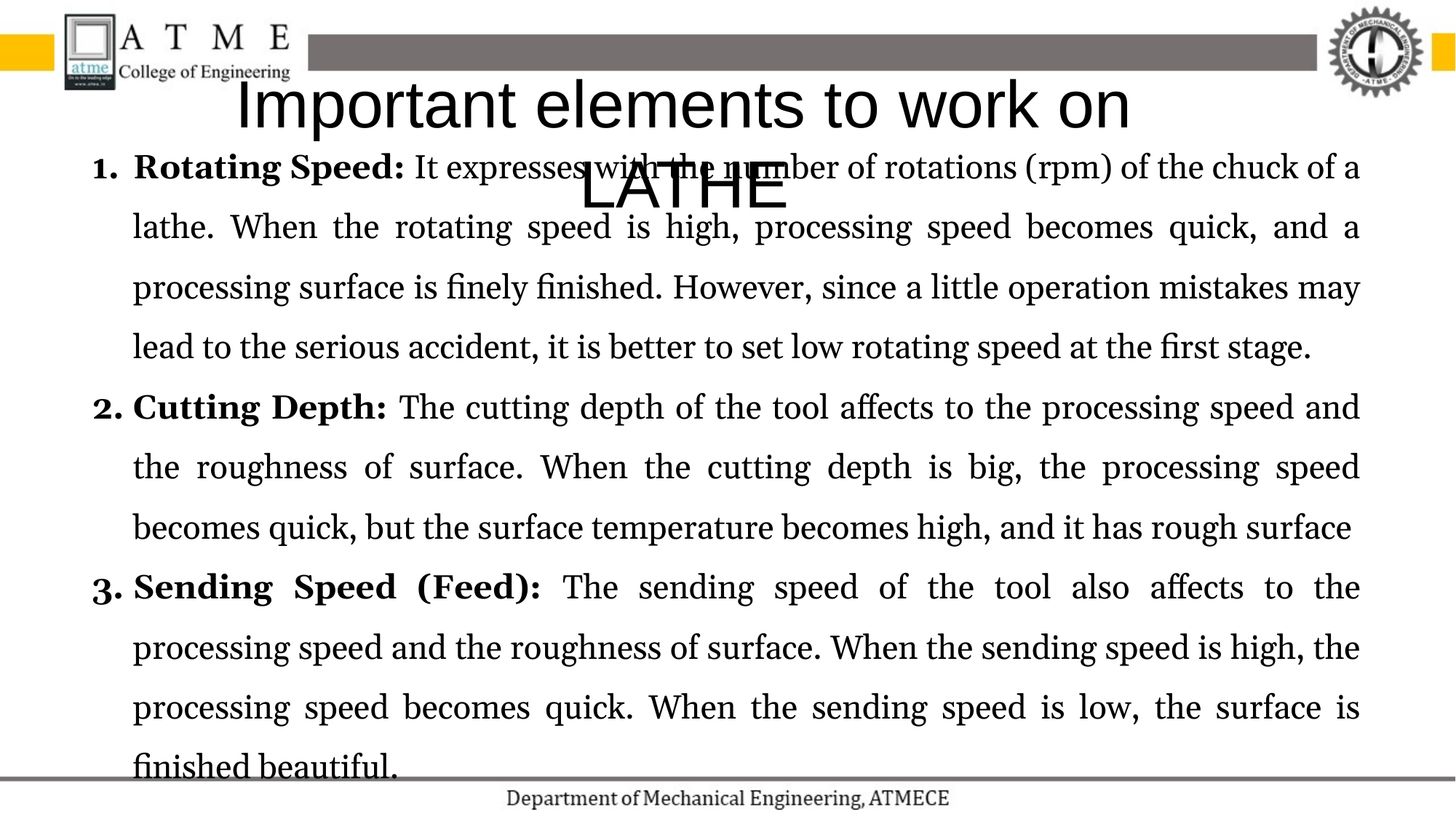

Important elements to work on LATHE

Rotating Speed: It expresses with the number of rotations (rpm) of the chuck of a lathe. When the rotating speed is high, processing speed becomes quick, and a processing surface is finely finished. However, since a little operation mistakes may lead to the serious accident, it is better to set low rotating speed at the first stage.
Cutting Depth: The cutting depth of the tool affects to the processing speed and the roughness of surface. When the cutting depth is big, the processing speed becomes quick, but the surface temperature becomes high, and it has rough surface
Sending Speed (Feed): The sending speed of the tool also affects to the processing speed and the roughness of surface. When the sending speed is high, the processing speed becomes quick. When the sending speed is low, the surface is finished beautiful.